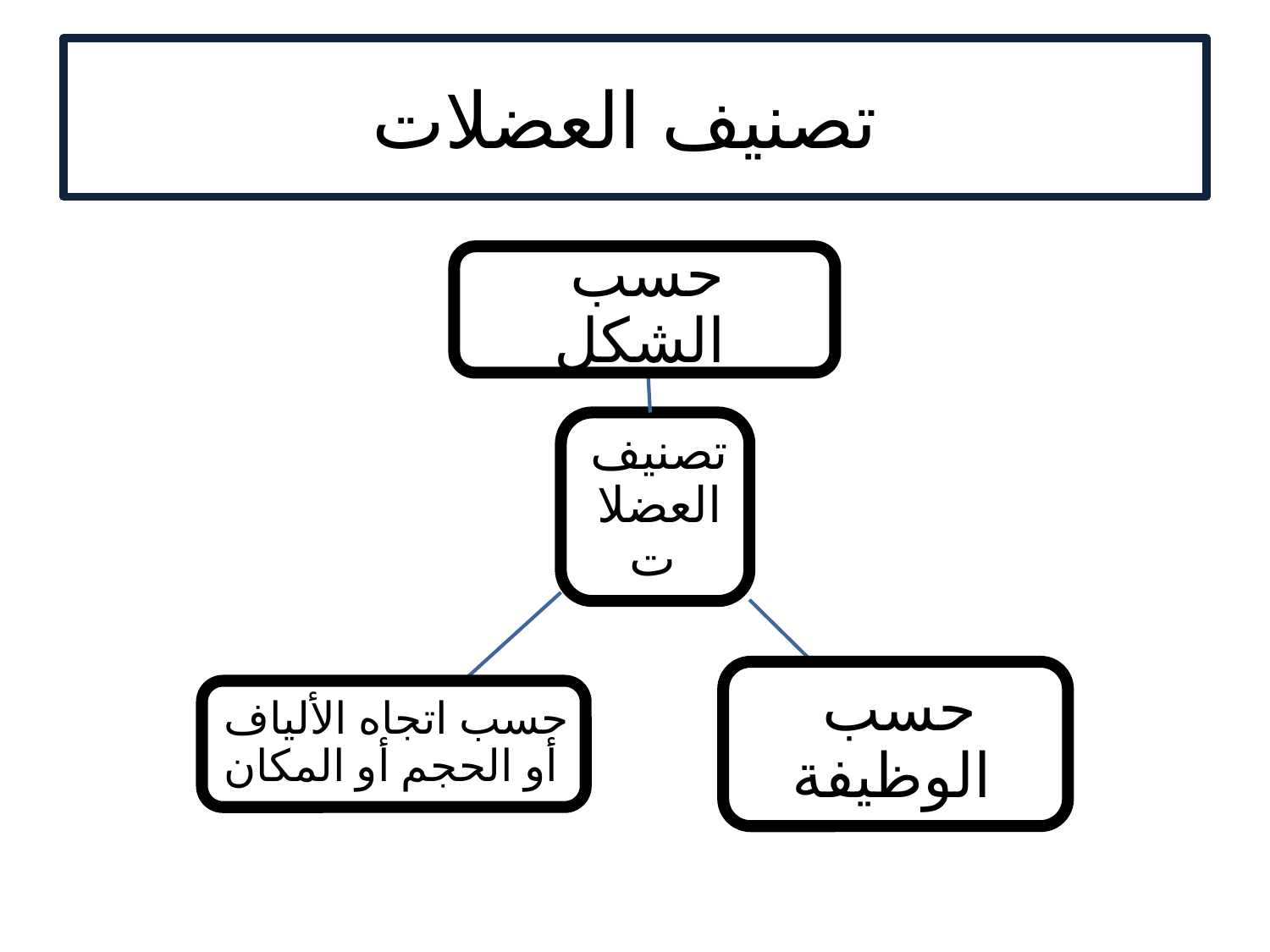

# تصنيف العضلات
تصنيف العضلات
حسب الشكل
حسب الوظيفة
حسب اتجاه الألياف أو الحجم أو المكان